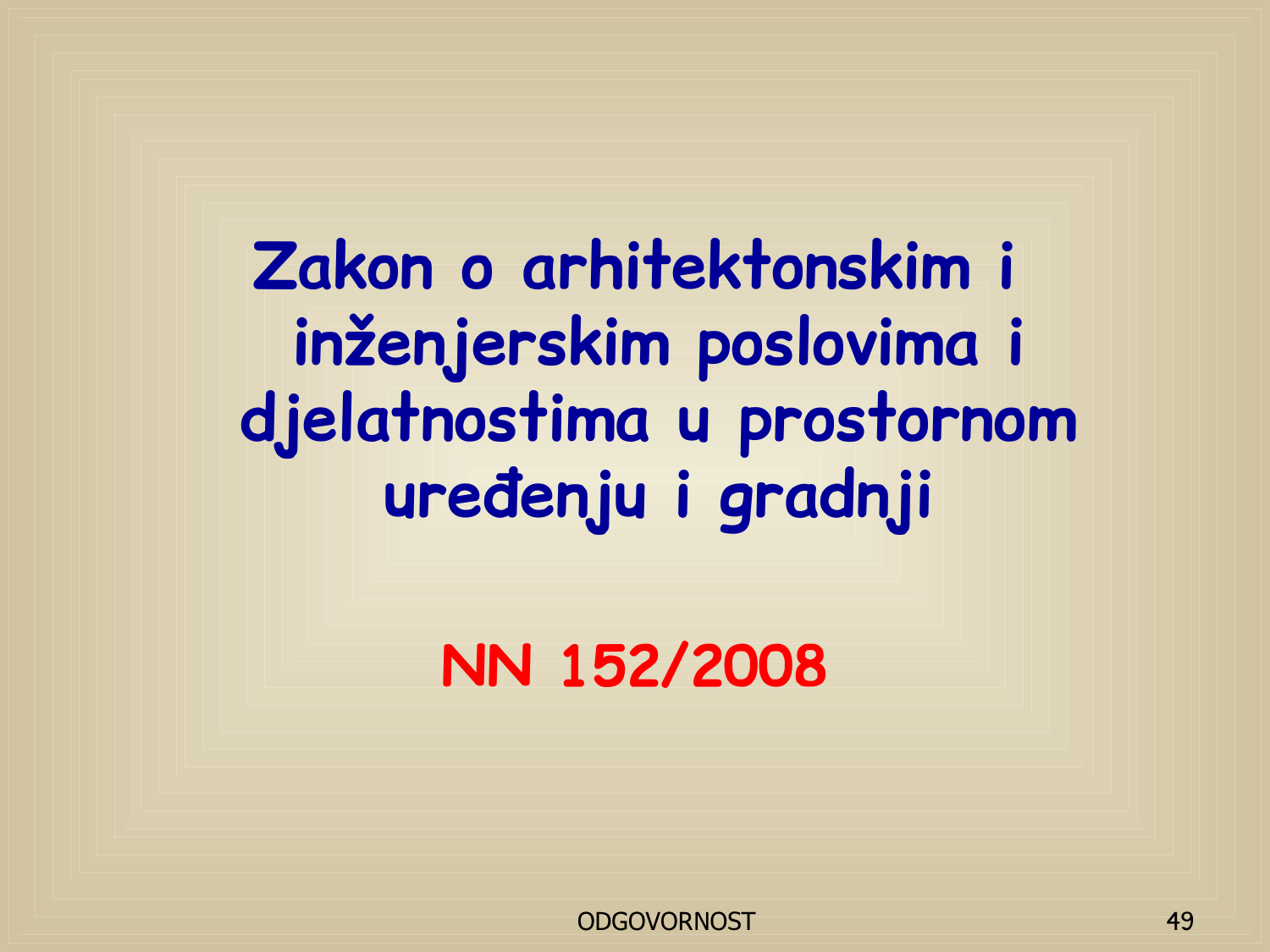

Zakon o arhitektonskim i inženjerskim poslovima i djelatnostima u prostornom uređenju i gradnji

NN 152/2008
ODGOVORNOST
49